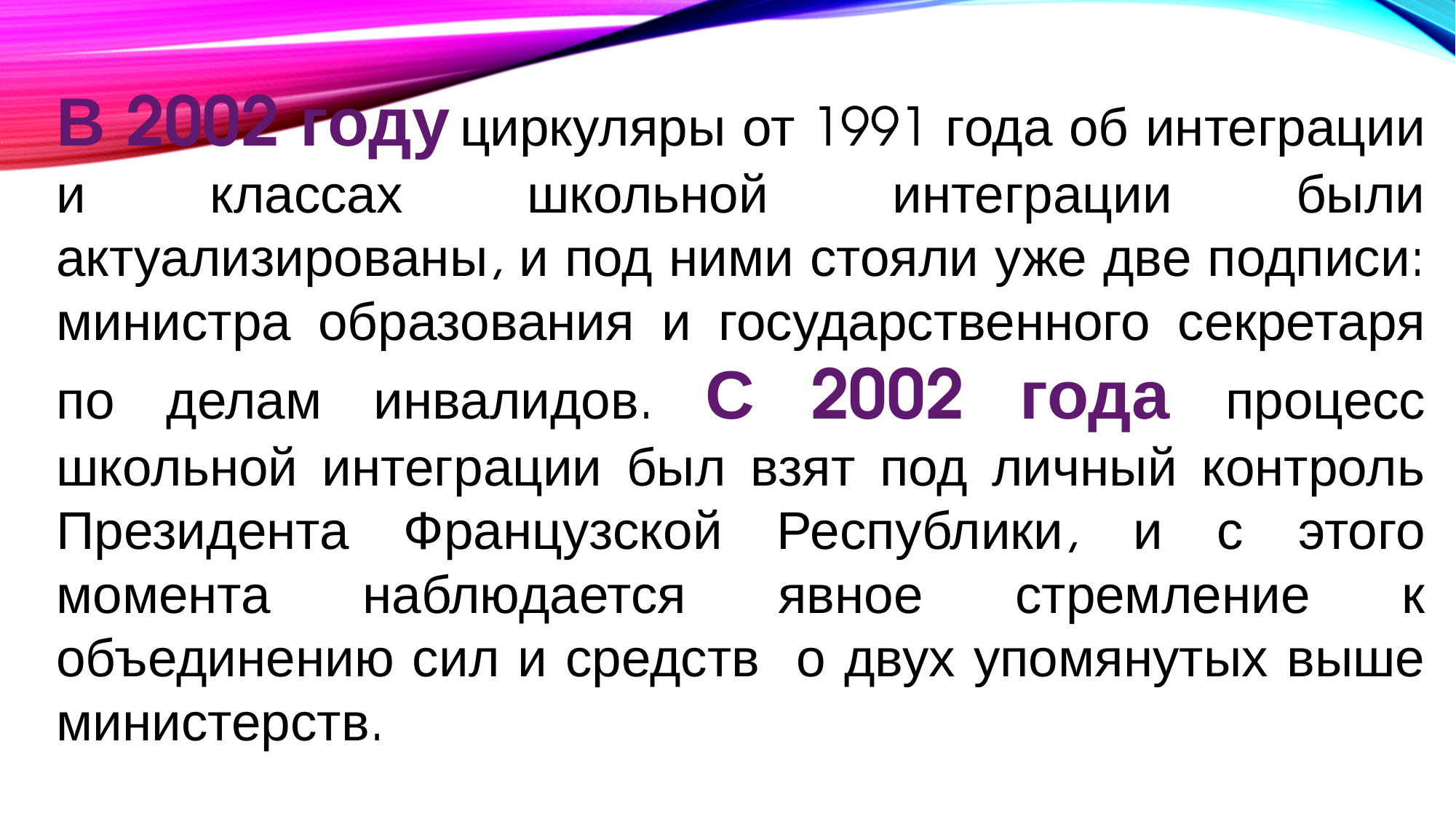

В 2002 году циркуляры от 1991 года об интеграции и классах школьной интеграции были актуализированы, и под ними стояли уже две подписи: министра образования и государственного секретаря по делам инвалидов. С 2002 года процесс школьной интеграции был взят под личный контроль Президента Французской Республики, и с этого момента наблюдается явное стремление к объединению сил и средств  о двух упомянутых выше министерств.